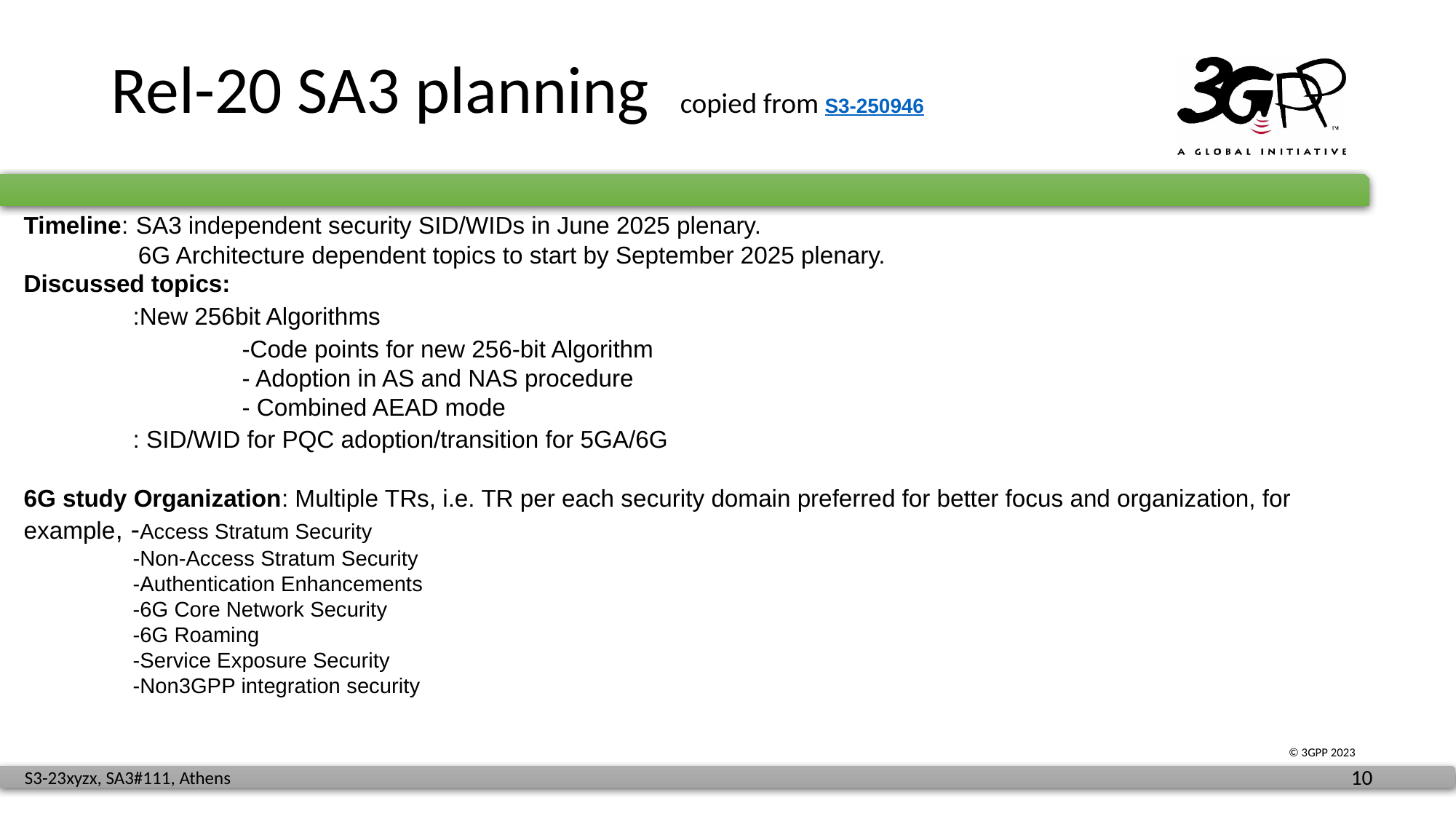

# Rel-20 SA3 planning  copied from S3-250946
Timeline: SA3 independent security SID/WIDs in June 2025 plenary.
                 6G Architecture dependent topics to start by September 2025 plenary.
Discussed topics:
	:New 256bit Algorithms
		-Code points for new 256-bit Algorithm
		- Adoption in AS and NAS procedure
		- Combined AEAD mode
	: SID/WID for PQC adoption/transition for 5GA/6G

6G study Organization: Multiple TRs, i.e. TR per each security domain preferred for better focus and organization, for example, -Access Stratum Security
               	-Non-Access Stratum Security
                	-Authentication Enhancements
                 	-6G Core Network Security
                 	-6G Roaming
                	-Service Exposure Security
                  	-Non3GPP integration security